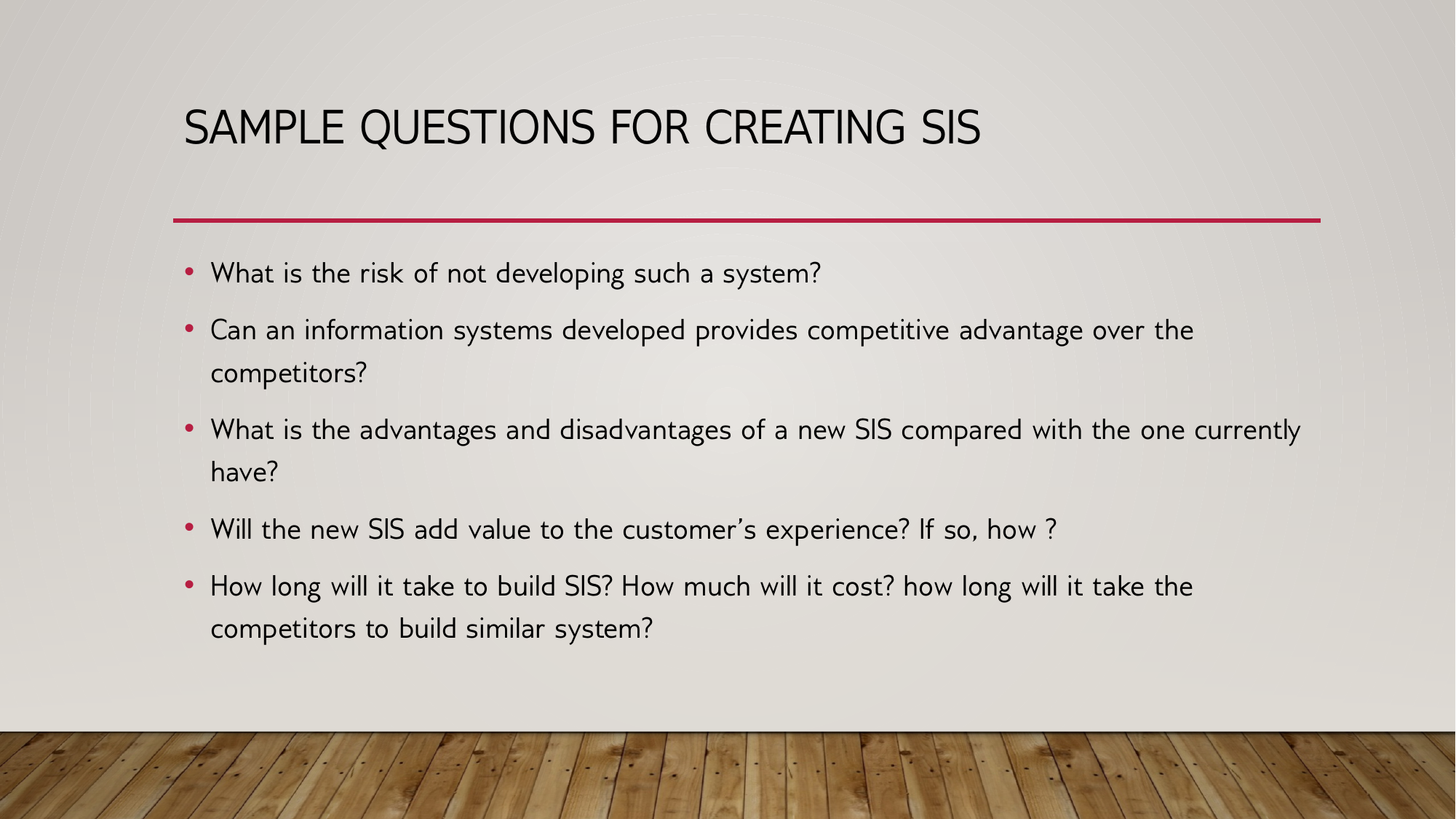

# Sample questions for creating sis
What is the risk of not developing such a system?
Can an information systems developed provides competitive advantage over the competitors?
What is the advantages and disadvantages of a new SIS compared with the one currently have?
Will the new SIS add value to the customer’s experience? If so, how ?
How long will it take to build SIS? How much will it cost? how long will it take the competitors to build similar system?